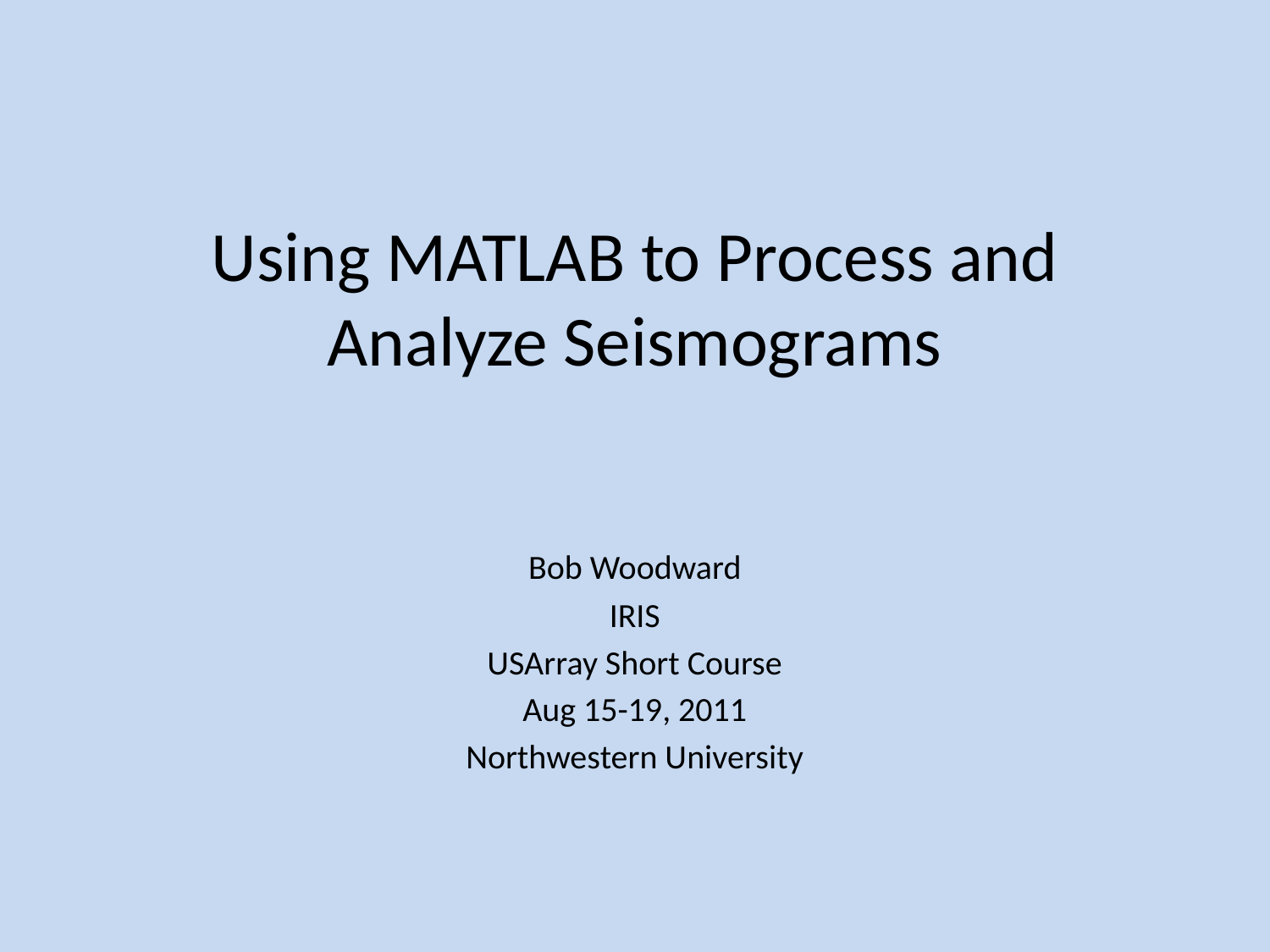

# Using MATLAB to Process and Analyze Seismograms
Bob Woodward
IRIS
USArray Short Course
Aug 15-19, 2011
Northwestern University